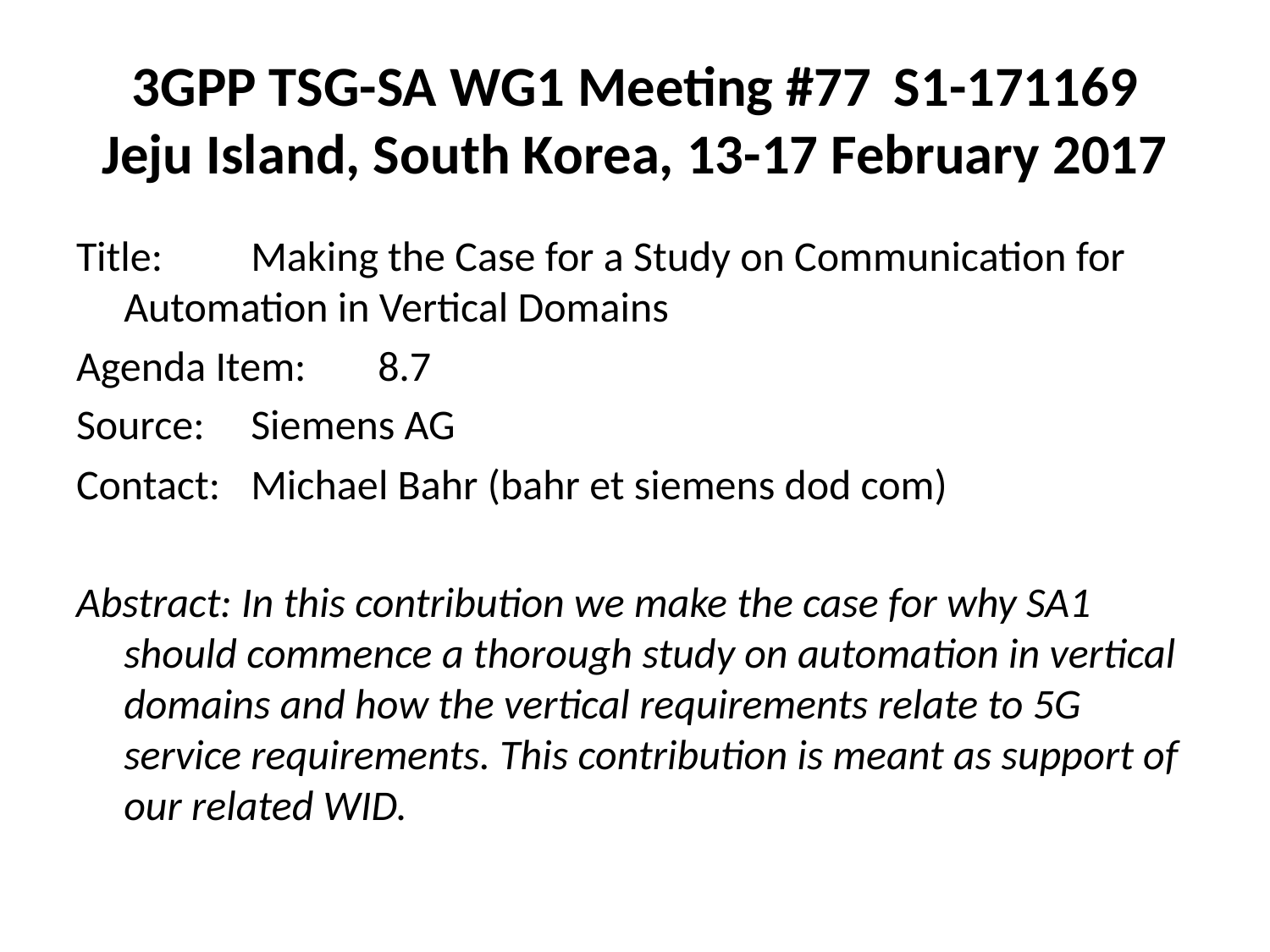

# 3GPP TSG-SA WG1 Meeting #77	S1-171169 Jeju Island, South Korea, 13-17 February 2017
Title:	Making the Case for a Study on Communication for Automation in Vertical Domains
Agenda Item:	8.7
Source:	Siemens AG
Contact:	Michael Bahr (bahr et siemens dod com)

Abstract: In this contribution we make the case for why SA1 should commence a thorough study on automation in vertical domains and how the vertical requirements relate to 5G service requirements. This contribution is meant as support of our related WID.